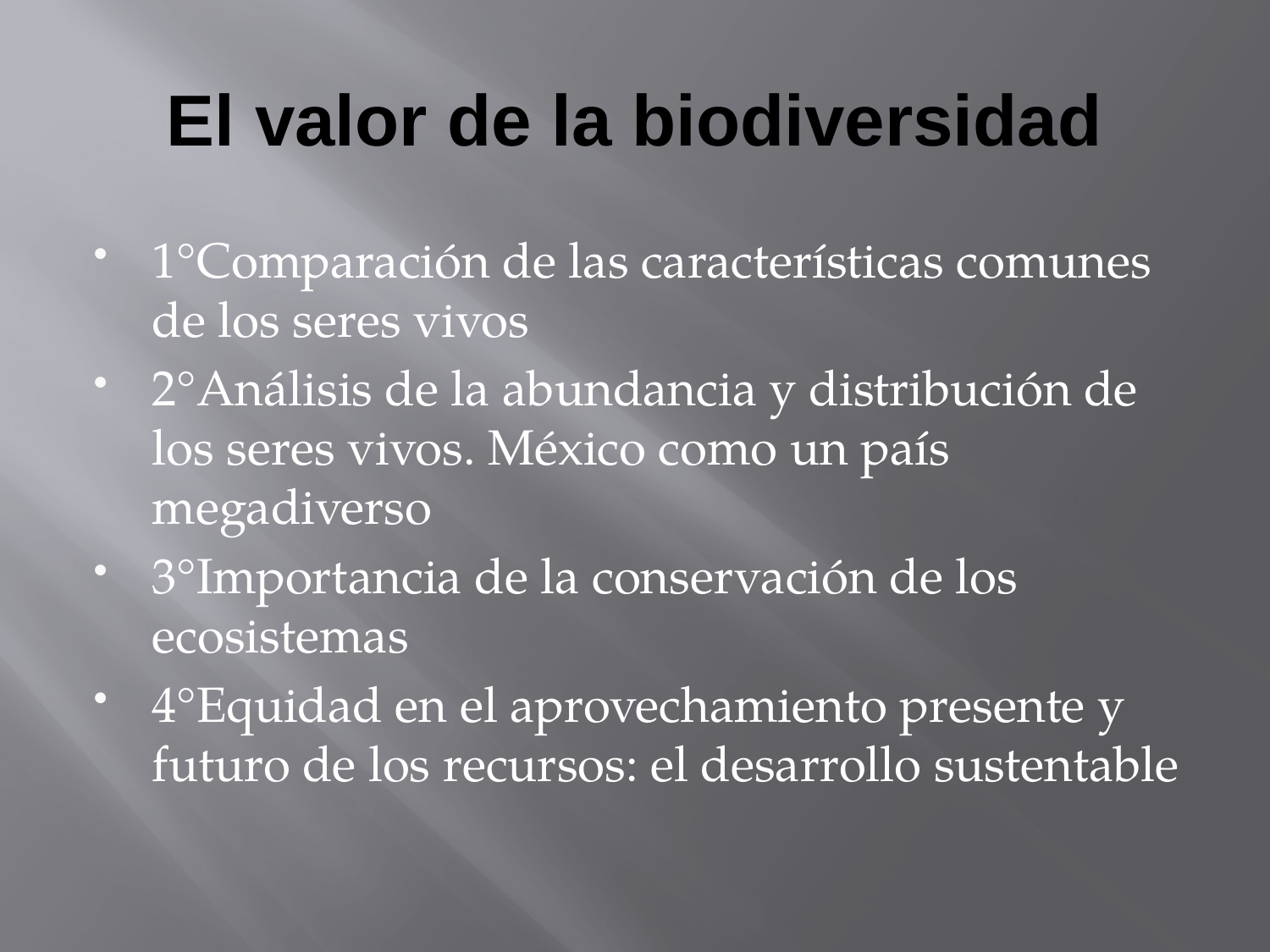

# El valor de la biodiversidad
1°Comparación de las características comunes de los seres vivos
2°Análisis de la abundancia y distribución de los seres vivos. México como un país megadiverso
3°Importancia de la conservación de los ecosistemas
4°Equidad en el aprovechamiento presente y futuro de los recursos: el desarrollo sustentable